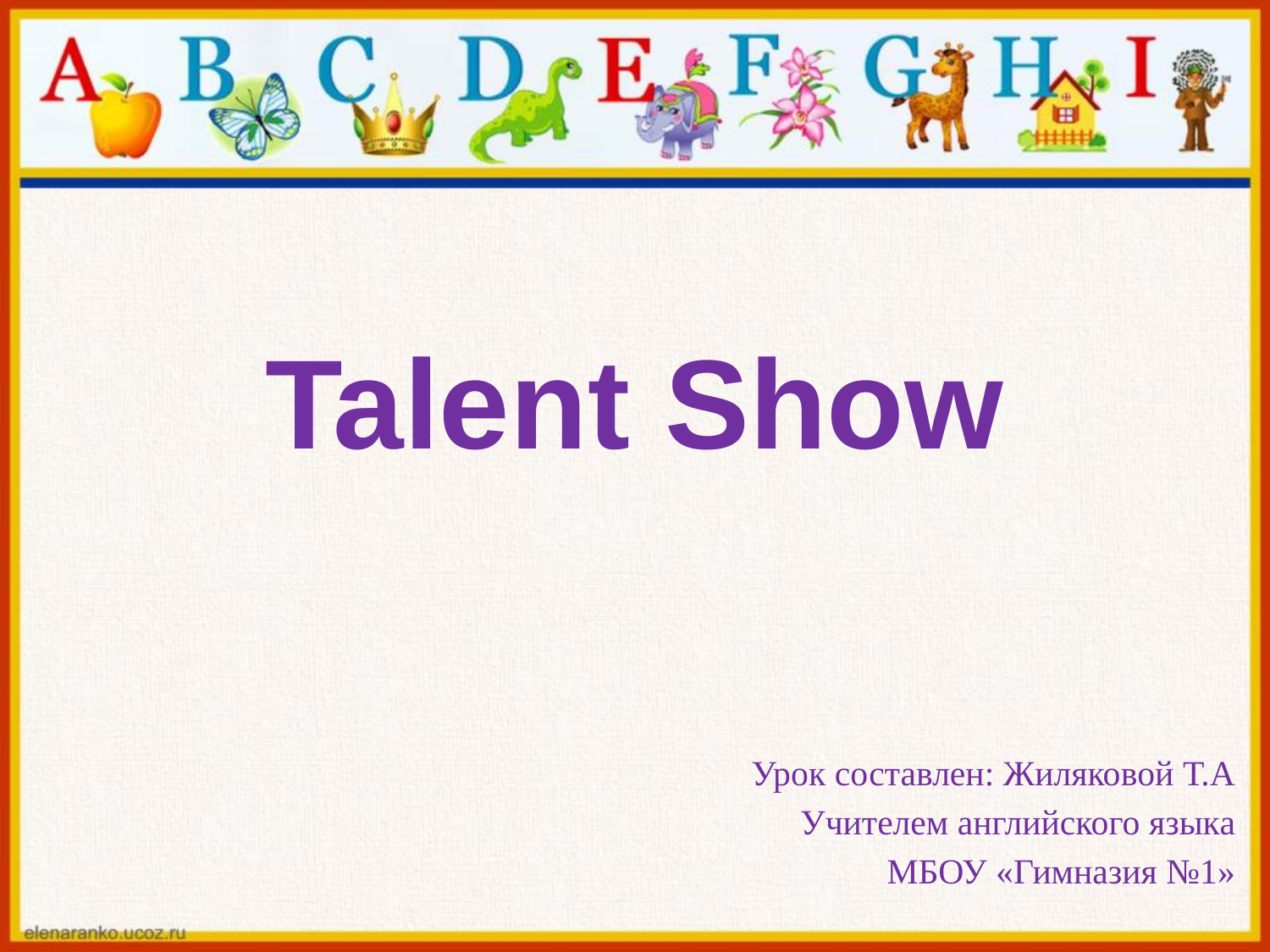

# Talent Show
Урок составлен: Жиляковой Т.А
Учителем английского языка
МБОУ «Гимназия №1»